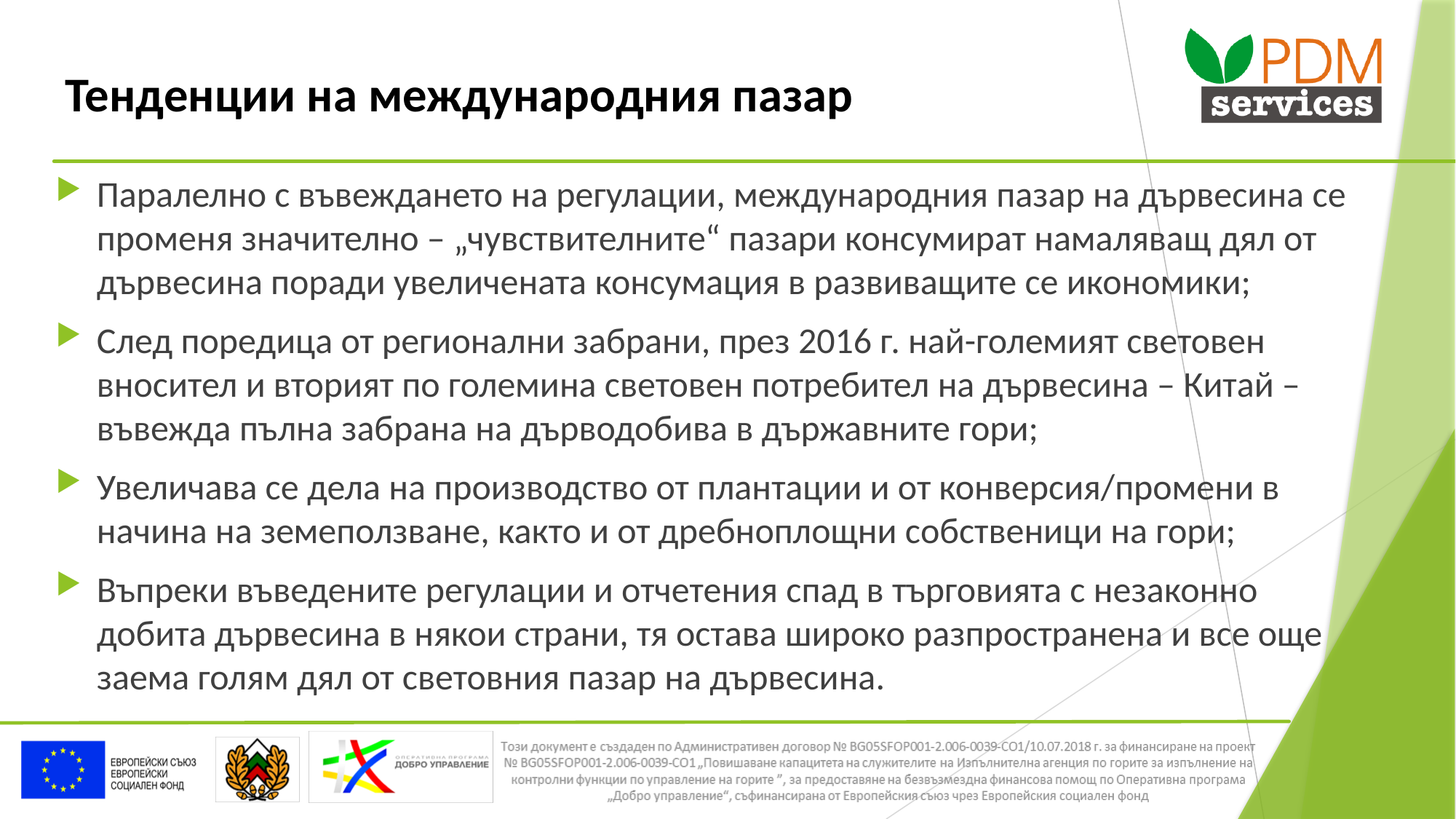

# Тенденции на международния пазар
Паралелно с въвеждането на регулации, международния пазар на дървесина се променя значително – „чувствителните“ пазари консумират намаляващ дял от дървесина поради увеличената консумация в развиващите се икономики;
След поредица от регионални забрани, през 2016 г. най-големият световен вносител и вторият по големина световен потребител на дървесина – Китай – въвежда пълна забрана на дърводобива в държавните гори;
Увеличава се дела на производство от плантации и от конверсия/промени в начина на земеползване, както и от дребноплощни собственици на гори;
Въпреки въведените регулации и отчетения спад в търговията с незаконно добита дървесина в някои страни, тя остава широко разпространена и все още заема голям дял от световния пазар на дървесина.